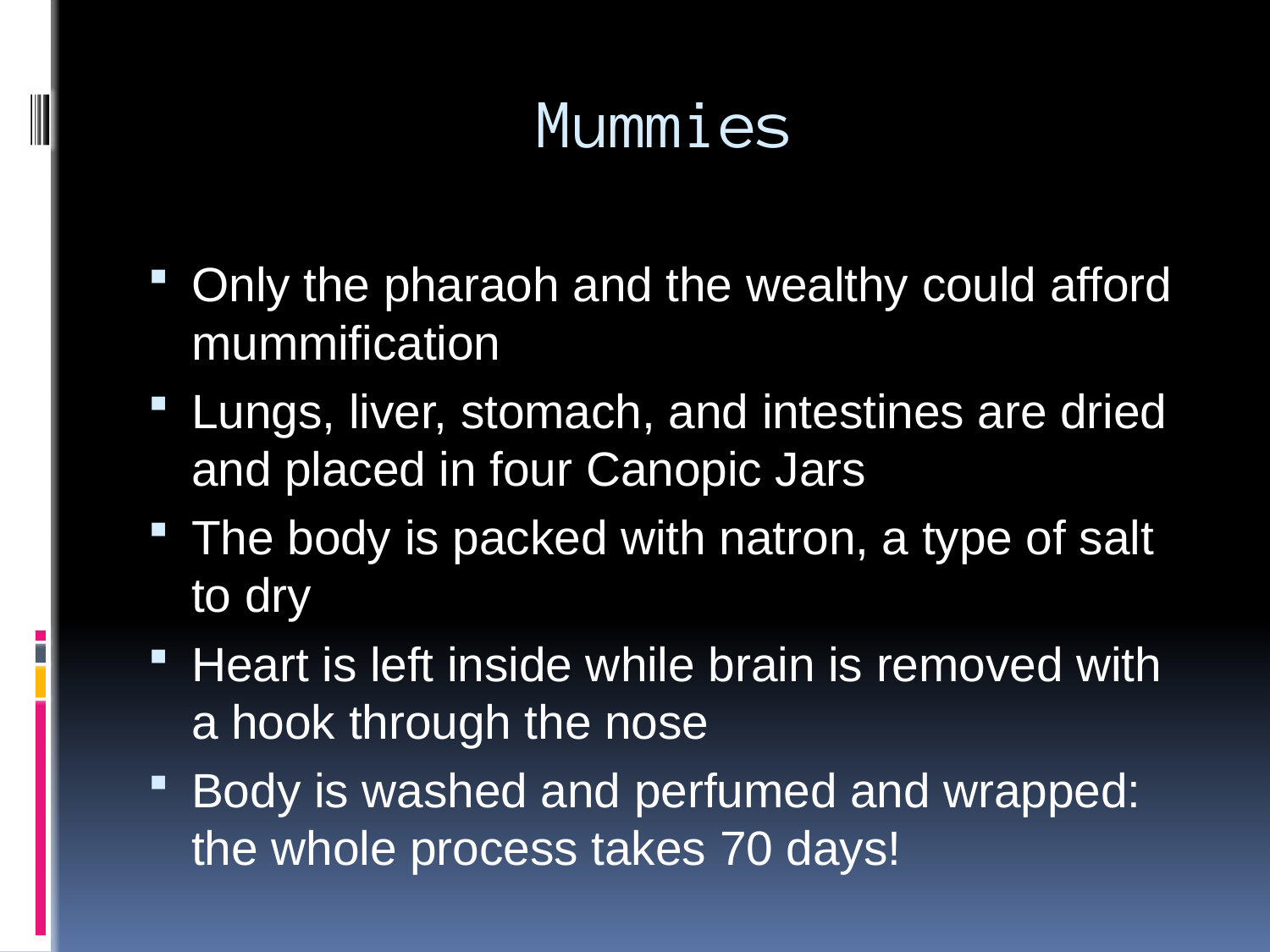

# Mummies
Only the pharaoh and the wealthy could afford mummification
Lungs, liver, stomach, and intestines are dried and placed in four Canopic Jars
The body is packed with natron, a type of salt to dry
Heart is left inside while brain is removed with a hook through the nose
Body is washed and perfumed and wrapped: the whole process takes 70 days!